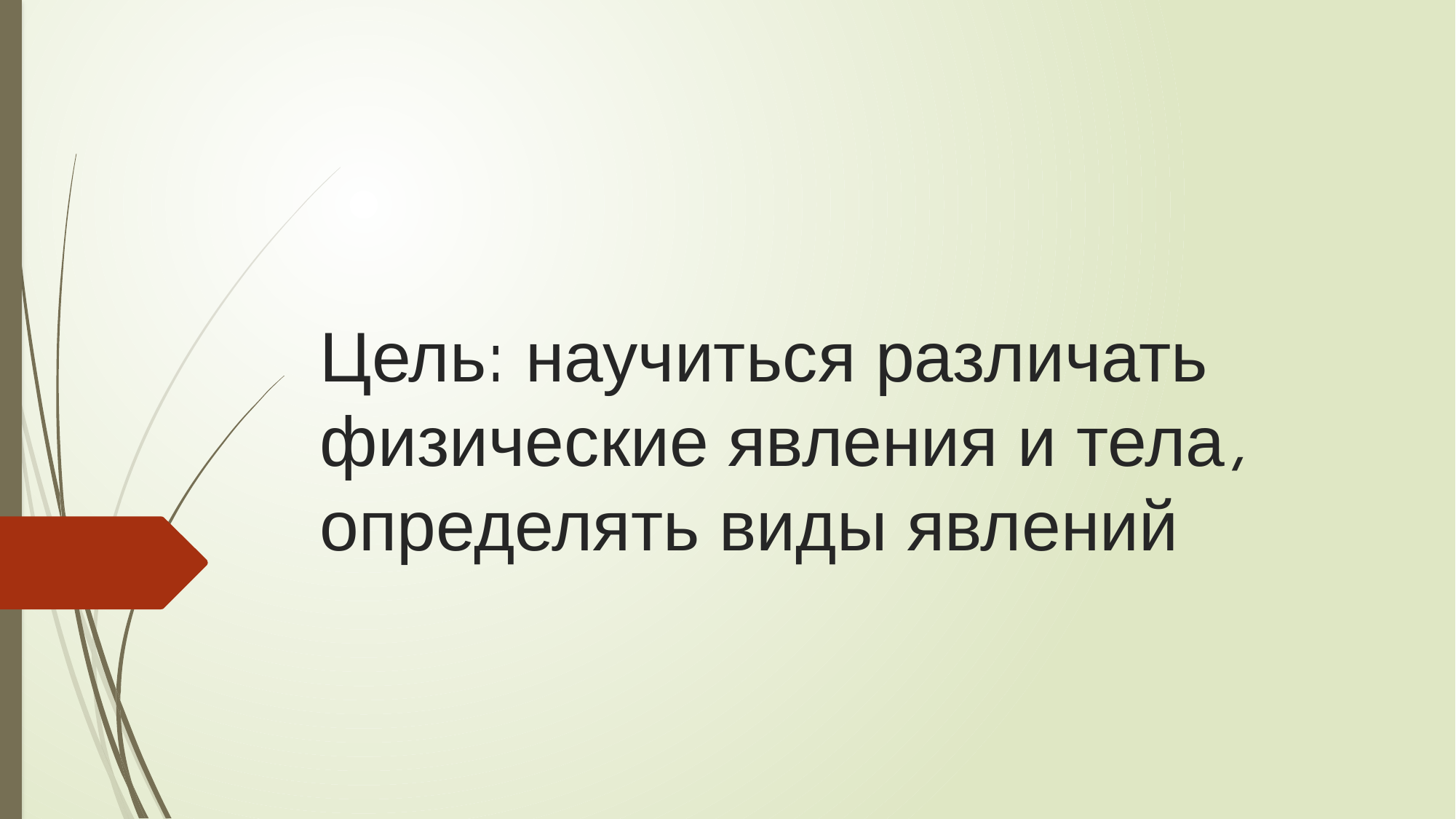

# Цель: научиться различать физические явления и тела, определять виды явлений